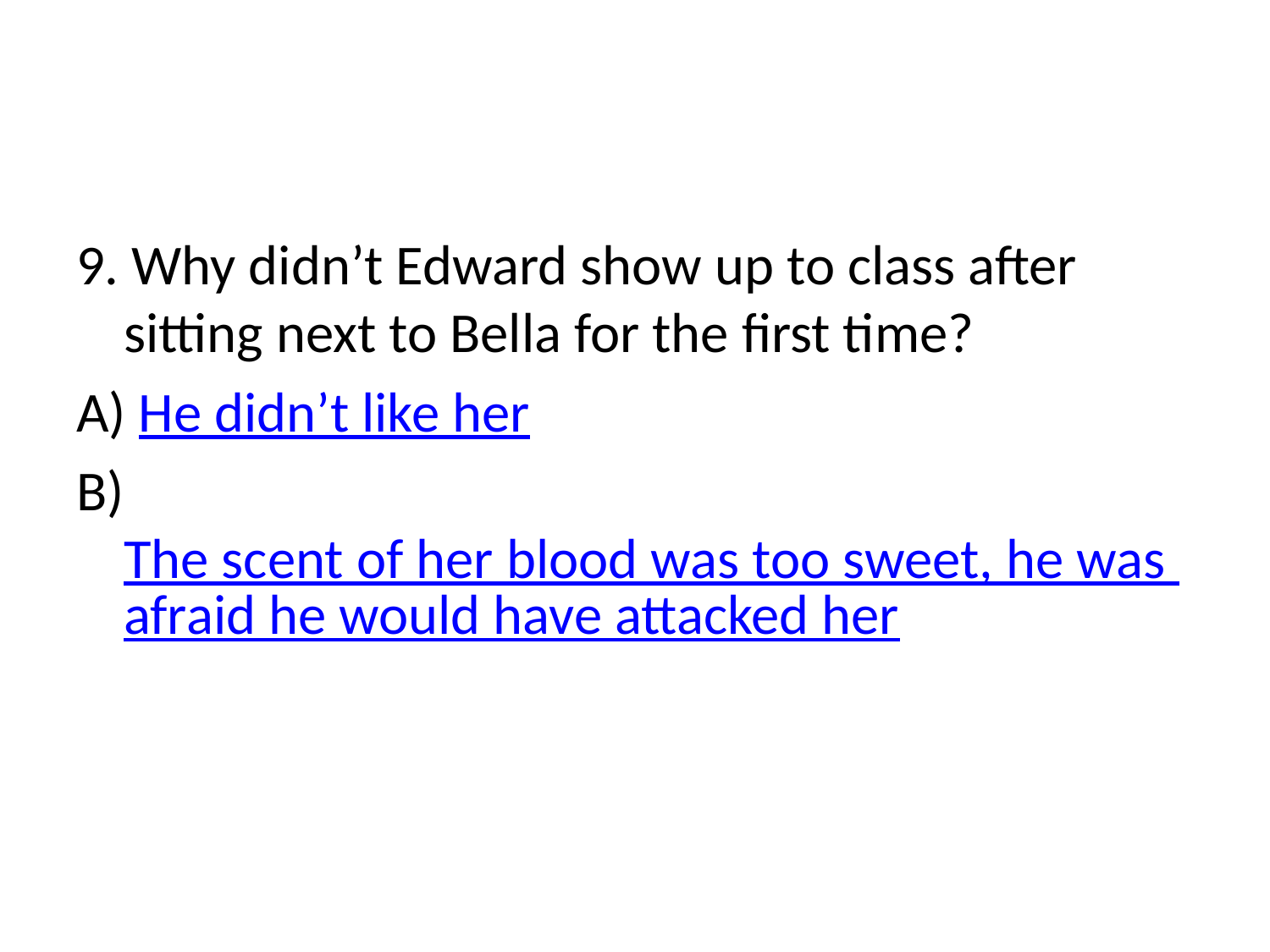

#
9. Why didn’t Edward show up to class after sitting next to Bella for the first time?
A) He didn’t like her
B) The scent of her blood was too sweet, he was afraid he would have attacked her